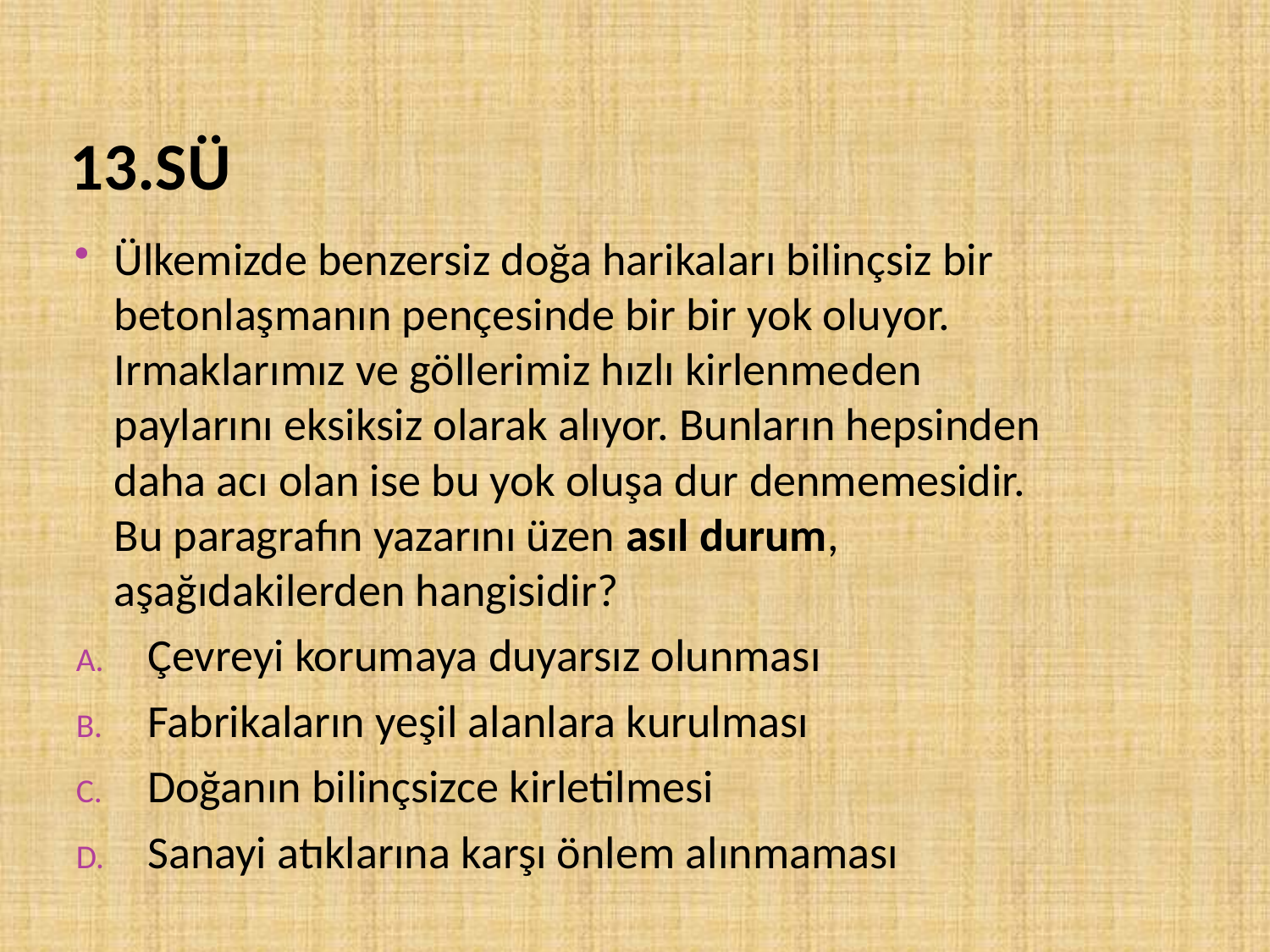

# 13.SÜ
Ülkemizde benzersiz doğa harikaları bilinçsiz bir betonlaşmanın pençesinde bir bir yok olu­yor. Irmaklarımız ve göllerimiz hızlı kirlenme­den paylarını eksiksiz olarak alıyor. Bunların hepsinden daha acı olan ise bu yok oluşa dur denmemesidir. Bu paragrafın yazarını üzen asıl durum, aşağıdakilerden hangisidir?
Çevreyi korumaya duyarsız olunması
Fabrikaların yeşil alanlara kurulması
Doğanın bilinçsizce kirletilmesi
Sanayi atıklarına karşı önlem alınmaması